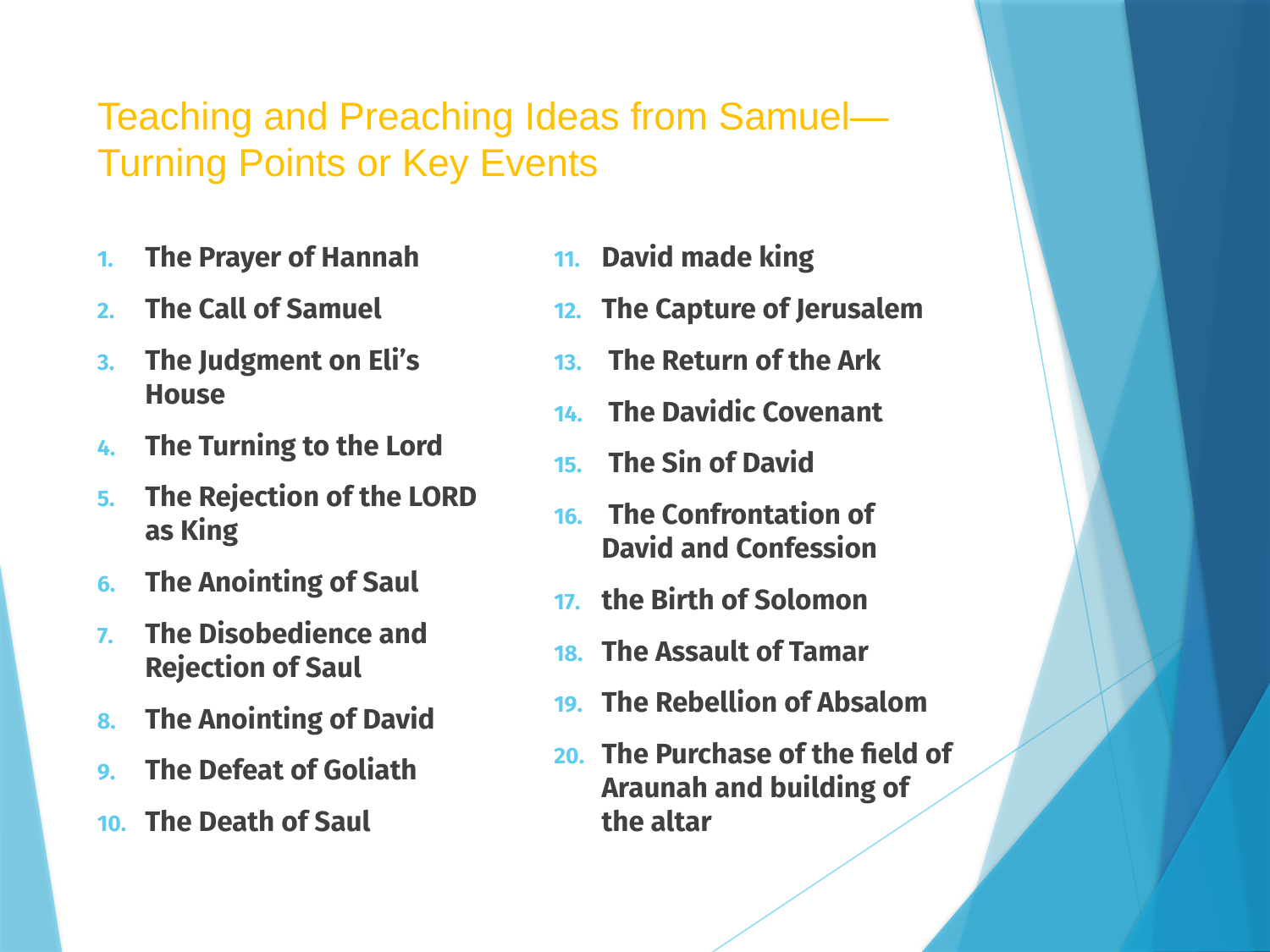

# Teaching and Preaching Ideas from Samuel—Turning Points or Key Events
The Prayer of Hannah
The Call of Samuel
The Judgment on Eli’s House
The Turning to the Lord
The Rejection of the LORD as King
The Anointing of Saul
The Disobedience and Rejection of Saul
The Anointing of David
The Defeat of Goliath
The Death of Saul
David made king
The Capture of Jerusalem
 The Return of the Ark
 The Davidic Covenant
 The Sin of David
 The Confrontation of   David and Confession
the Birth of Solomon
The Assault of Tamar
The Rebellion of Absalom
The Purchase of the field of Araunah and building of the altar